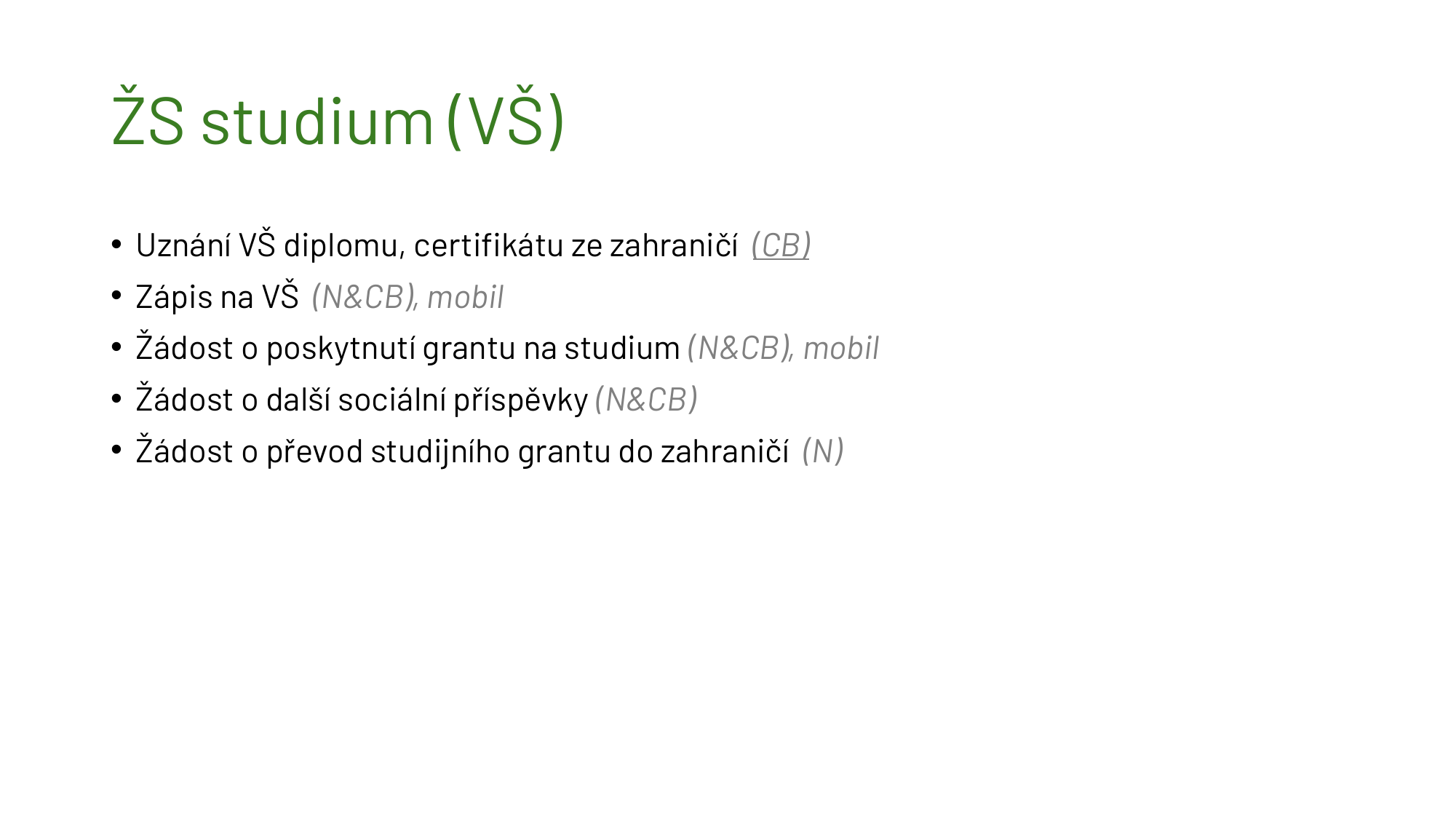

# ŽS studium (VŠ)
Uznání VŠ diplomu, certifikátu ze zahraničí  (CB)
Zápis na VŠ  (N&CB), mobil
Žádost o poskytnutí grantu na studium (N&CB), mobil
Žádost o další sociální příspěvky (N&CB)
Žádost o převod studijního grantu do zahraničí  (N)